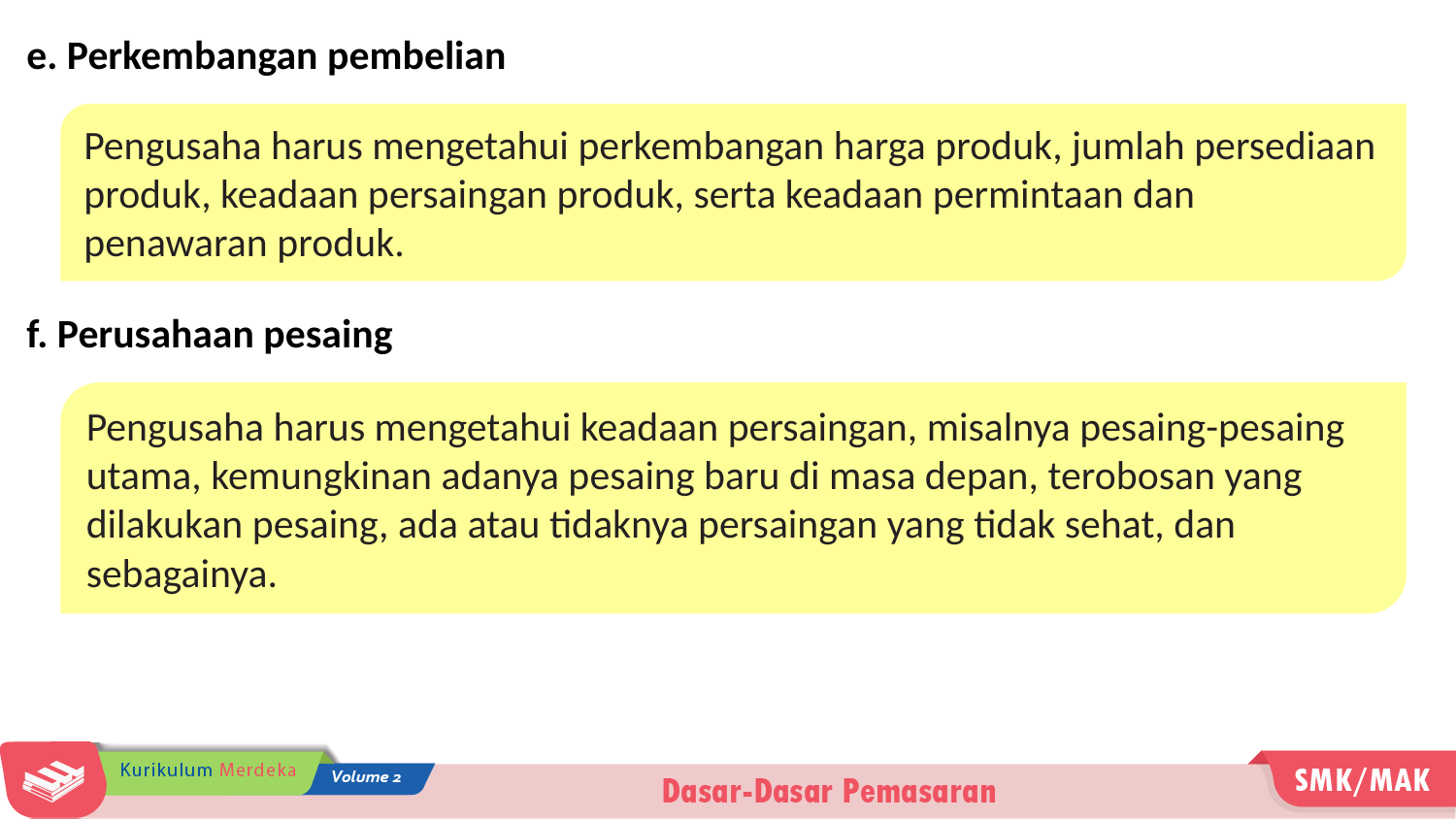

e. Perkembangan pembelian
Pengusaha harus mengetahui perkembangan harga produk, jumlah persediaan produk, keadaan persaingan produk, serta keadaan permintaan dan penawaran produk.
f. Perusahaan pesaing
Pengusaha harus mengetahui keadaan persaingan, misalnya pesaing-pesaing utama, kemungkinan adanya pesaing baru di masa depan, terobosan yang dilakukan pesaing, ada atau tidaknya persaingan yang tidak sehat, dan sebagainya.